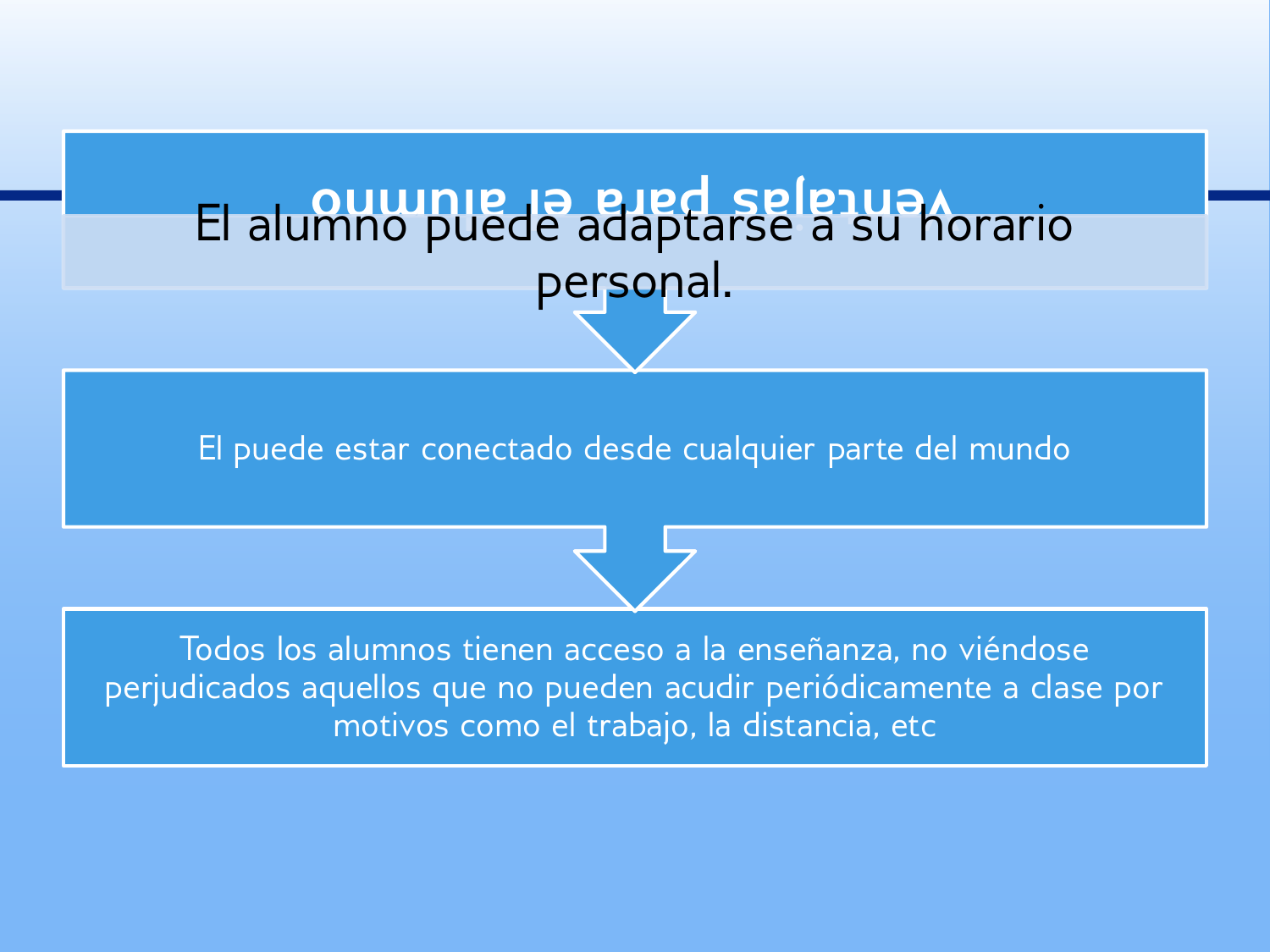

Todos los alumnos tienen acceso a la enseñanza, no viéndose perjudicados aquellos que no pueden acudir periódicamente a clase por motivos como el trabajo, la distancia, etc
El puede estar conectado desde cualquier parte del mundo
Ventajas para el alumno
El alumno puede adaptarse a su horario personal.